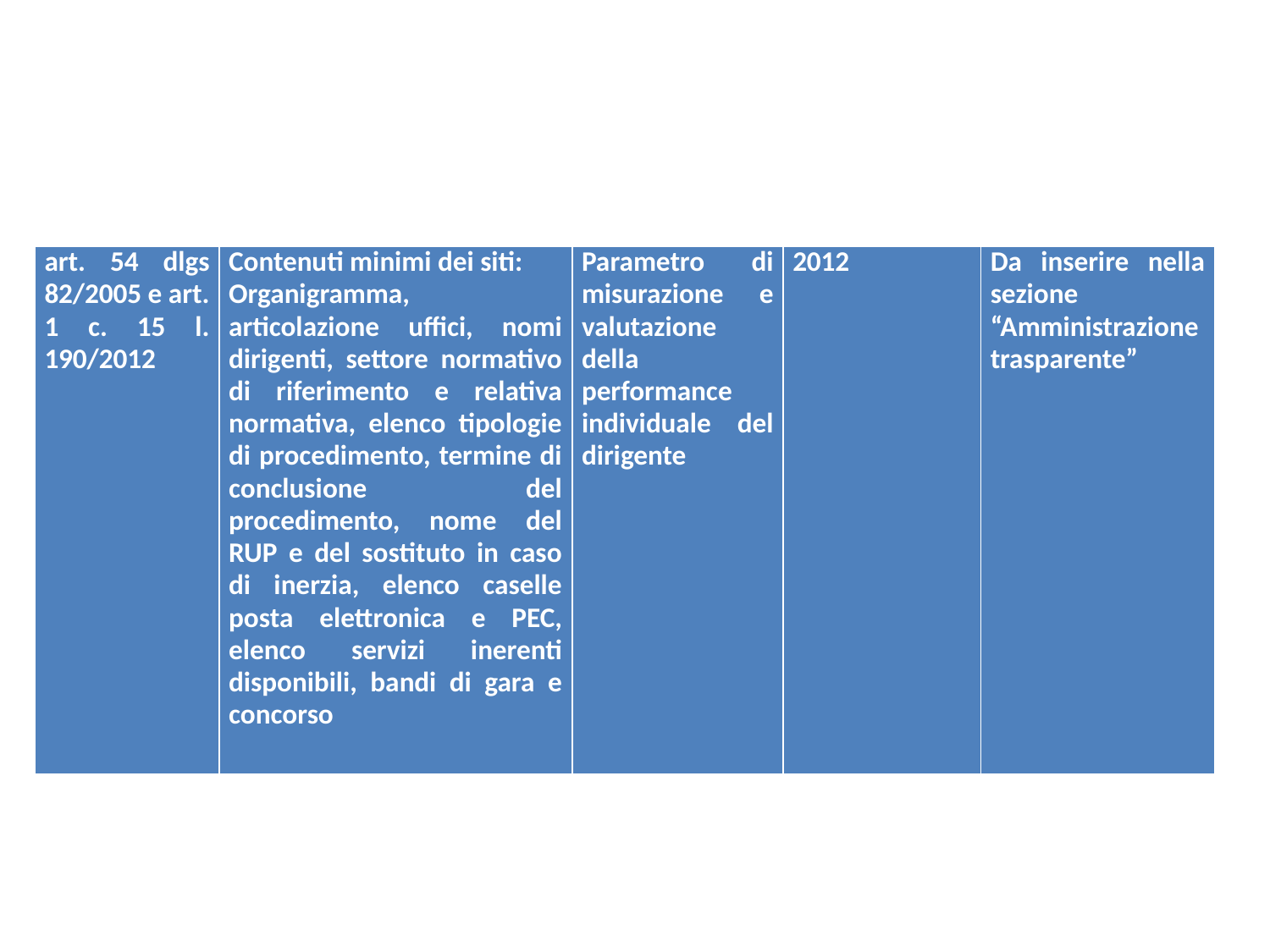

| art. 54 dlgs 82/2005 e art. 1 c. 15 l. 190/2012 | Contenuti minimi dei siti: Organigramma, articolazione uffici, nomi dirigenti, settore normativo di riferimento e relativa normativa, elenco tipologie di procedimento, termine di conclusione del procedimento, nome del RUP e del sostituto in caso di inerzia, elenco caselle posta elettronica e PEC, elenco servizi inerenti disponibili, bandi di gara e concorso | Parametro di misurazione e valutazione della performance individuale del dirigente | 2012 | Da inserire nella sezione “Amministrazione trasparente” |
| --- | --- | --- | --- | --- |